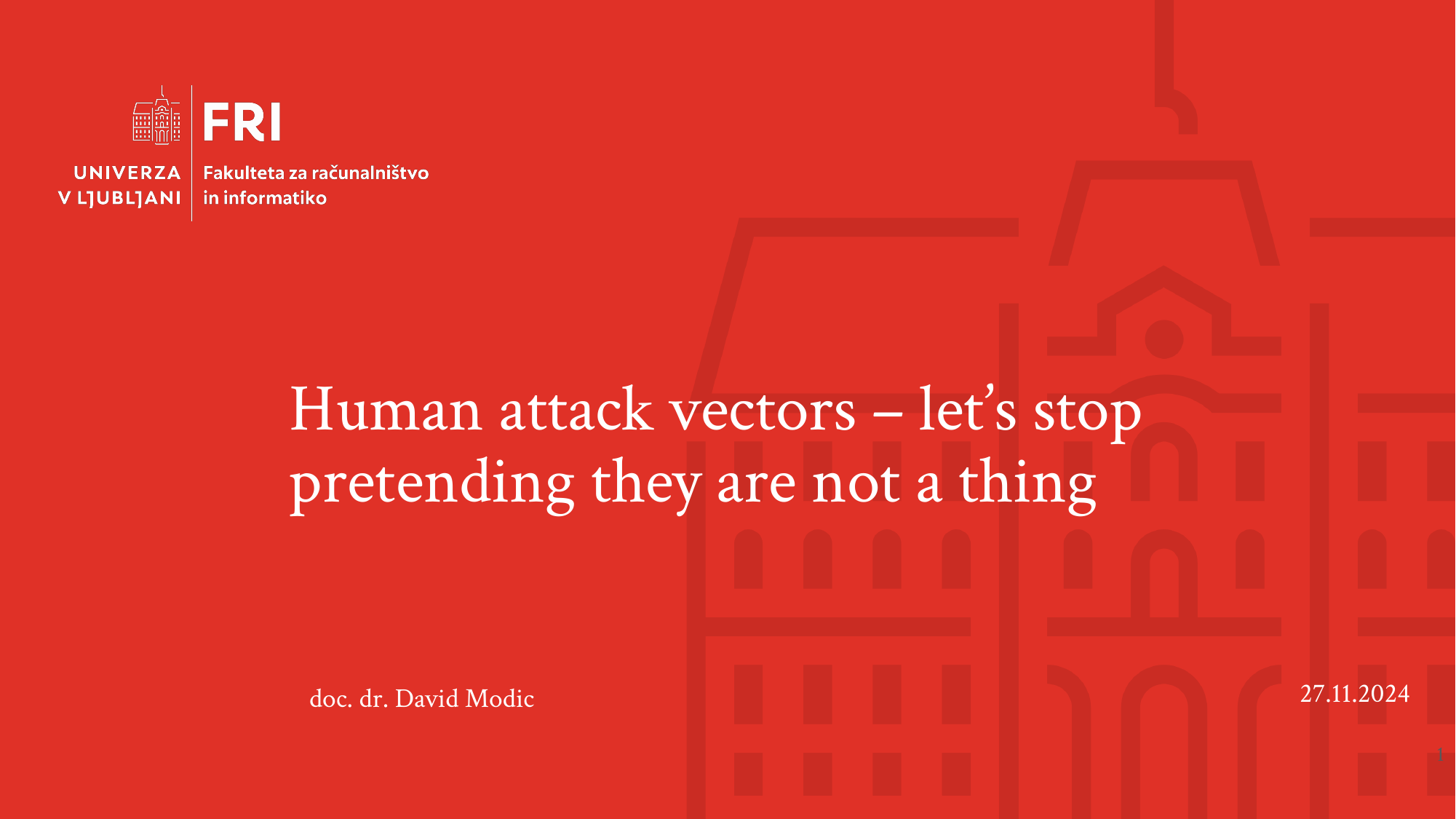

# Human attack vectors – let’s stop pretending they are not a thing
27.11.2024
doc. dr. David Modic
1